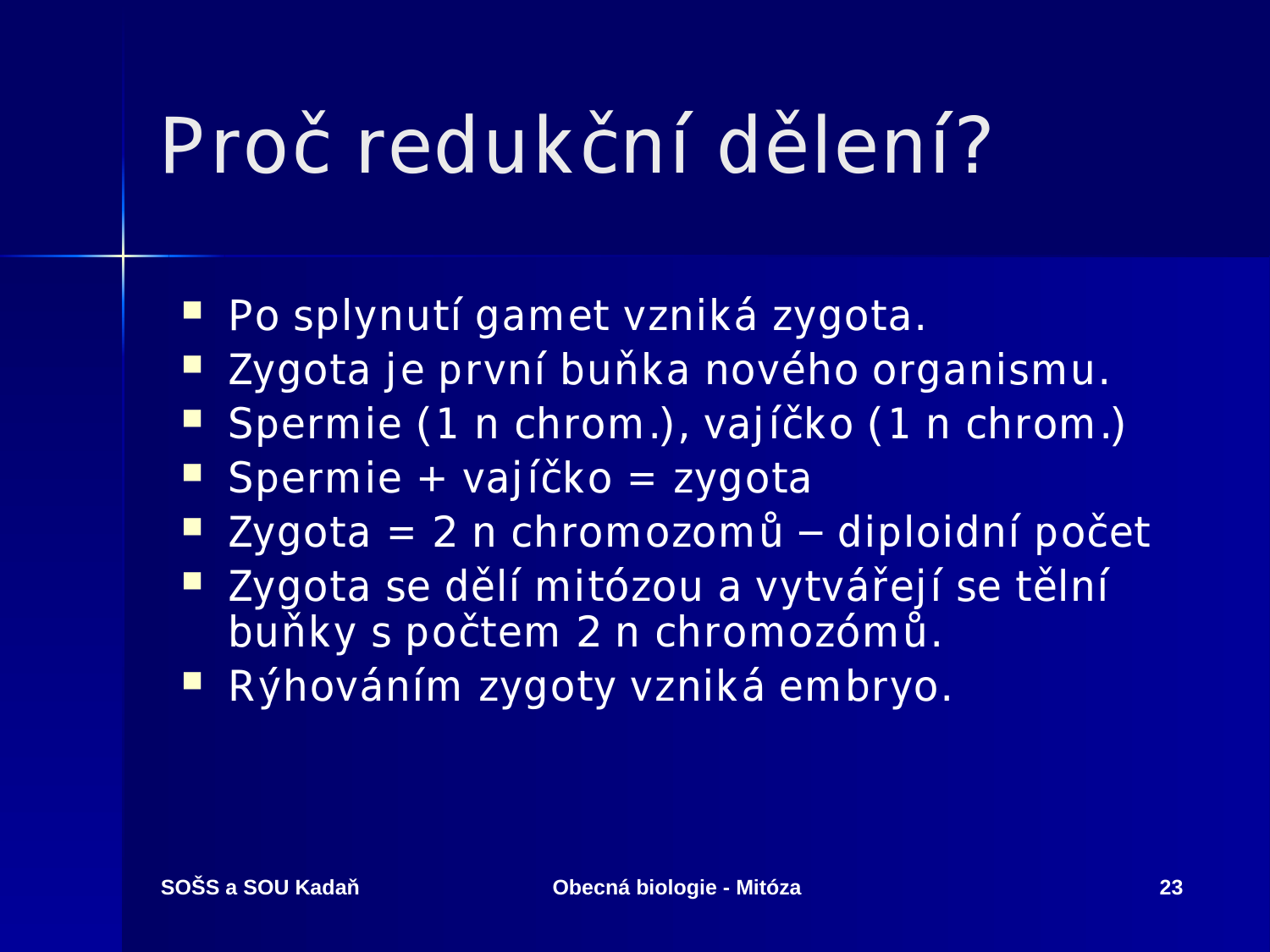

# Proč redukční dělení?
Po splynutí gamet vzniká zygota.
Zygota je první buňka nového organismu.
Spermie (1 n chrom.), vajíčko (1 n chrom.)
Spermie + vajíčko = zygota
Zygota = 2 n chromozomů – diploidní počet
Zygota se dělí mitózou a vytvářejí se tělní buňky s počtem 2 n chromozómů.
Rýhováním zygoty vzniká embryo.
SOŠS a SOU Kadaň
Obecná biologie - Mitóza
23